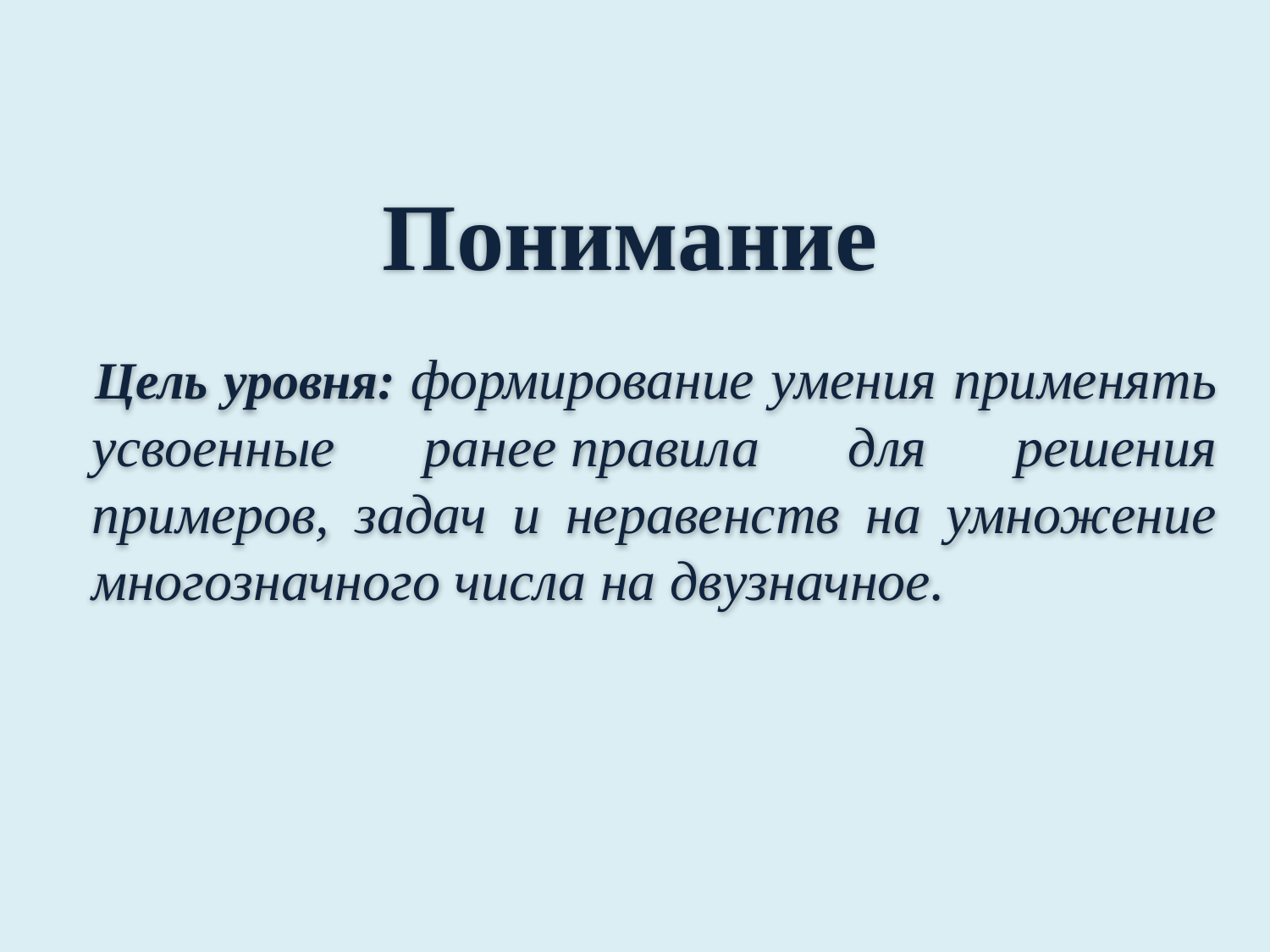

Понимание
    Цель уровня: формирование умения применять усвоенные ранее правила для решения примеров, задач и неравенств на умножение многозначного числа на двузначное.